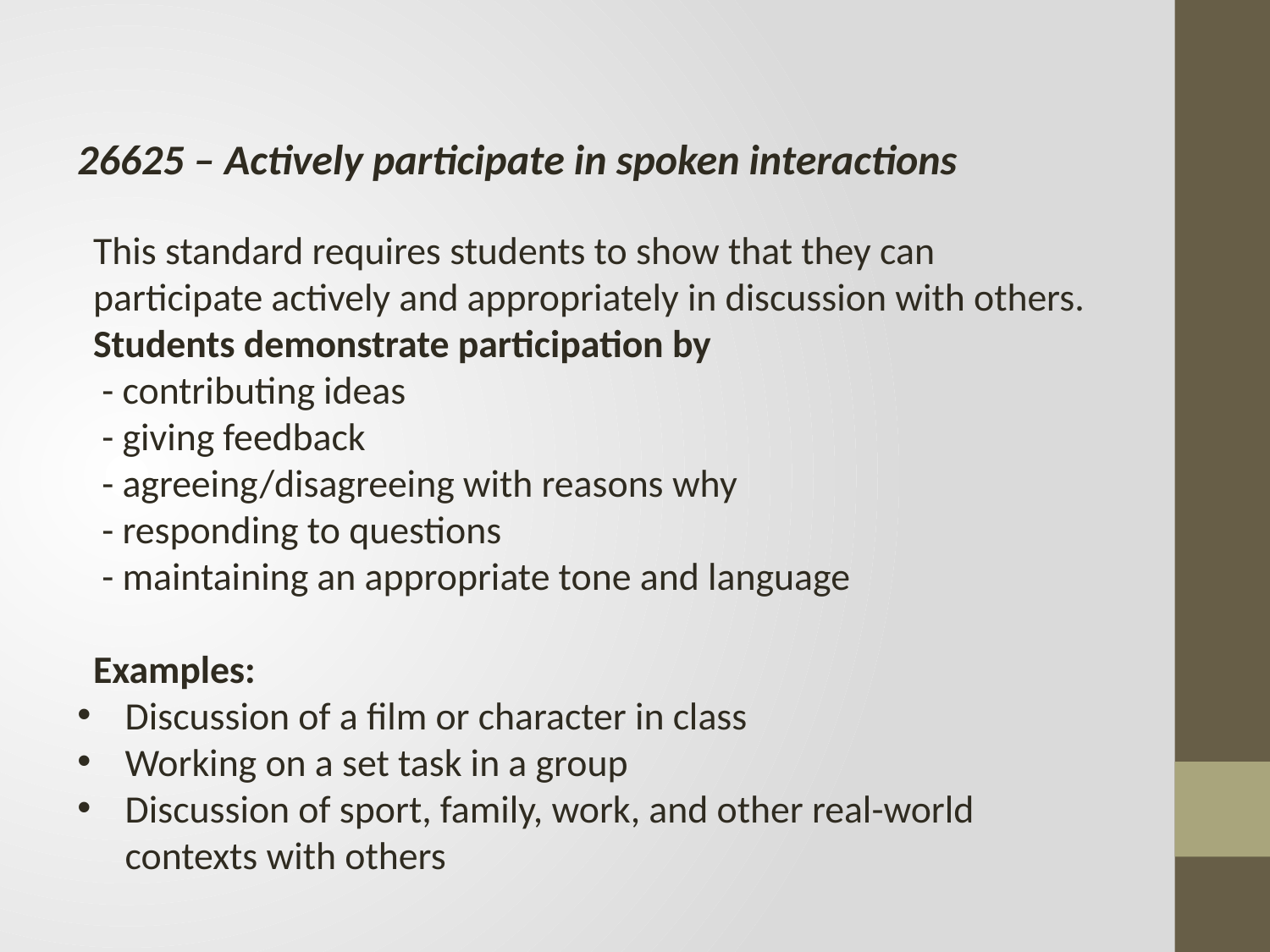

26625 – Actively participate in spoken interactions

This standard requires students to show that they can participate actively and appropriately in discussion with others.
Students demonstrate participation by
 - contributing ideas
 - giving feedback
 - agreeing/disagreeing with reasons why
 - responding to questions
 - maintaining an appropriate tone and language

Examples:
Discussion of a film or character in class
Working on a set task in a group
Discussion of sport, family, work, and other real-world contexts with others